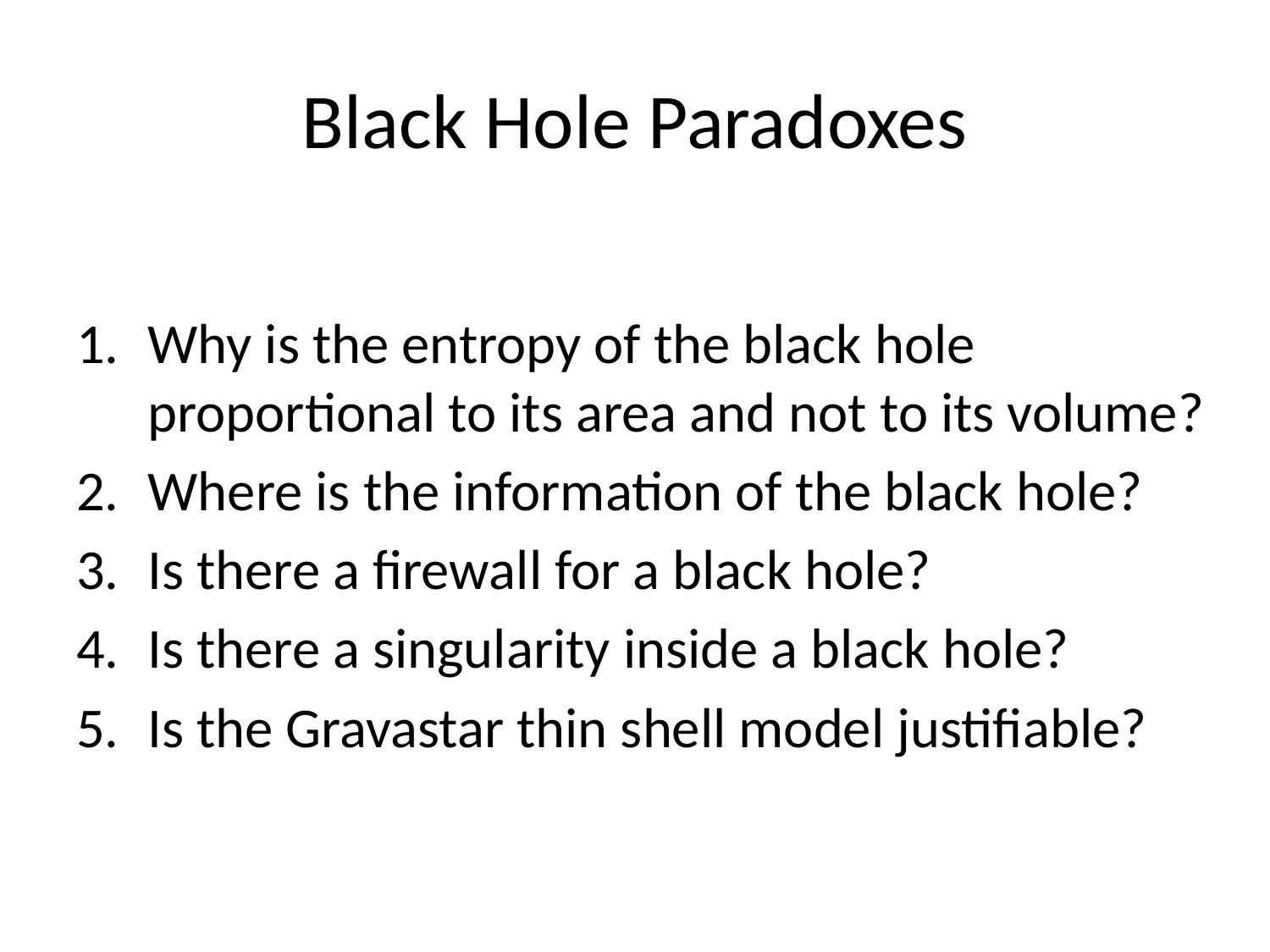

# Black Hole Paradoxes

Why is the entropy of the black hole proportional to its area and not to its volume?
Where is the information of the black hole?
Is there a firewall for a black hole?
Is there a singularity inside a black hole?
Is the Gravastar thin shell model justifiable?